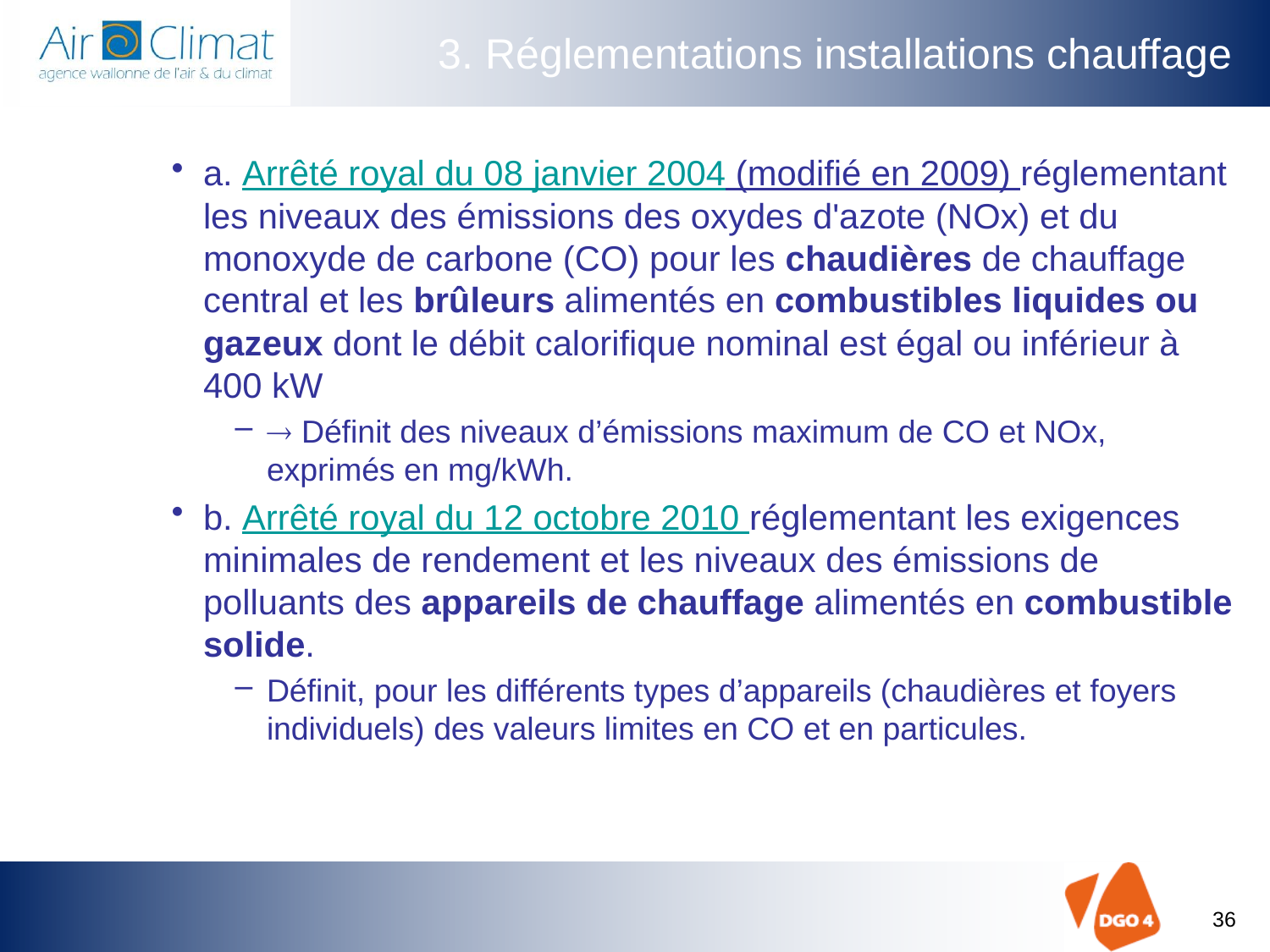

# 3. Réglementations installations chauffage

a. Arrêté royal du 08 janvier 2004 (modifié en 2009) réglementant les niveaux des émissions des oxydes d'azote (NOx) et du monoxyde de carbone (CO) pour les chaudières de chauffage central et les brûleurs alimentés en combustibles liquides ou gazeux dont le débit calorifique nominal est égal ou inférieur à 400 kW
→ Définit des niveaux d’émissions maximum de CO et NOx, exprimés en mg/kWh.
b. Arrêté royal du 12 octobre 2010 réglementant les exigences minimales de rendement et les niveaux des émissions de polluants des appareils de chauffage alimentés en combustible solide.
Définit, pour les différents types d’appareils (chaudières et foyers individuels) des valeurs limites en CO et en particules.

36